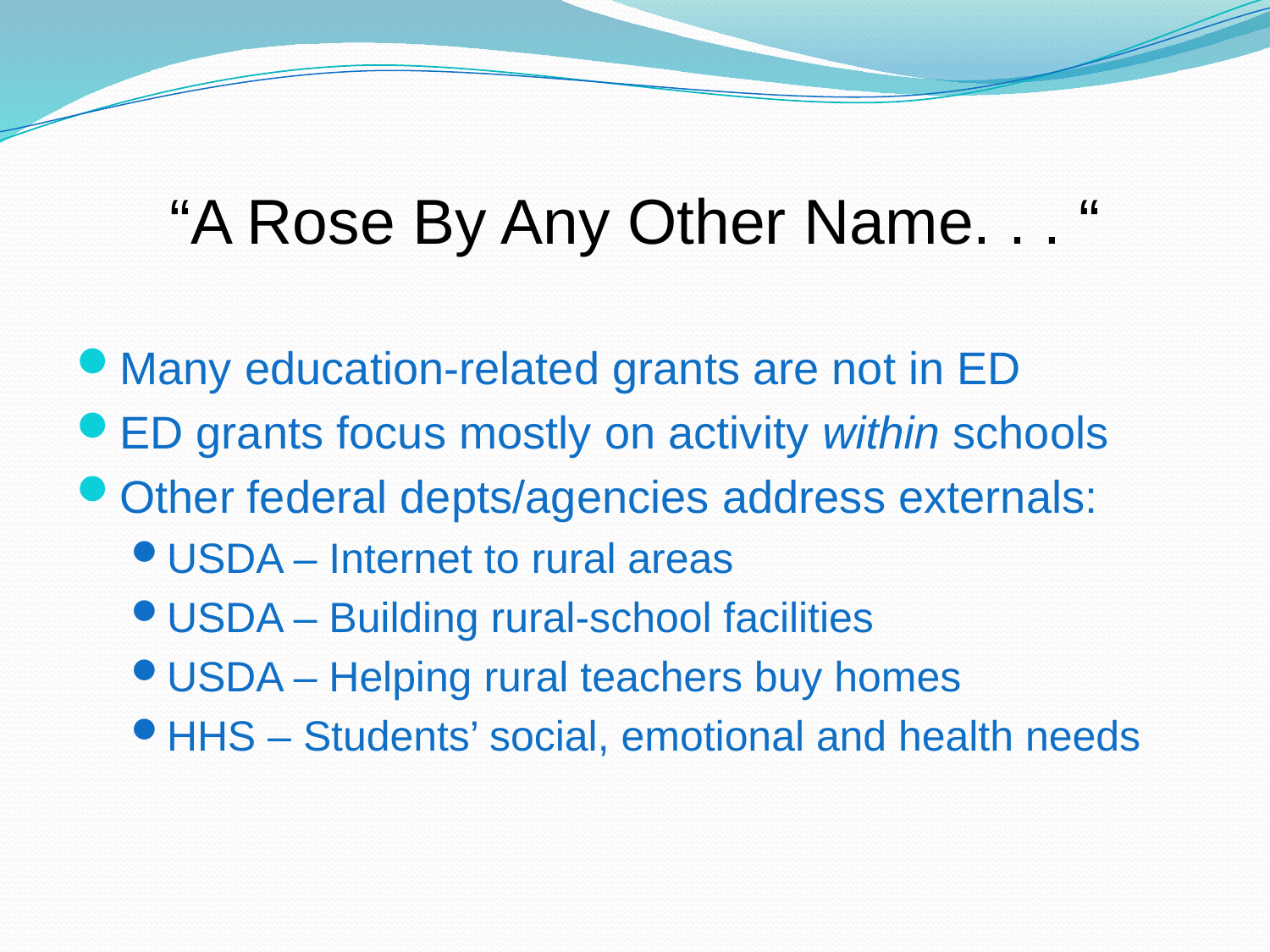

# “A Rose By Any Other Name. . . “

Many education-related grants are not in ED
ED grants focus mostly on activity within schools
Other federal depts/agencies address externals:
USDA – Internet to rural areas
USDA – Building rural-school facilities
USDA – Helping rural teachers buy homes
HHS – Students’ social, emotional and health needs